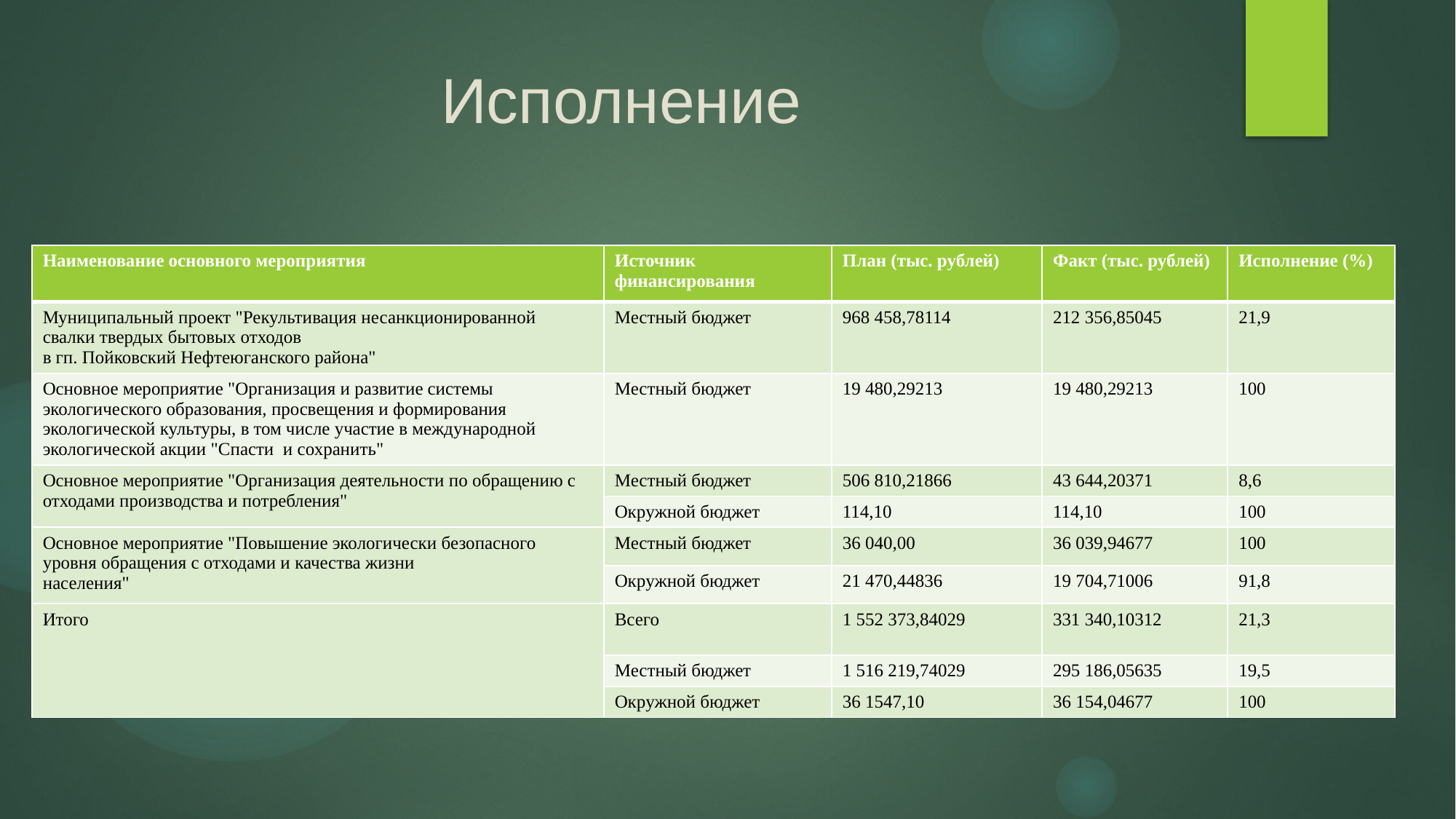

# Исполнение
| Наименование основного мероприятия | Источник финансирования | План (тыс. рублей) | Факт (тыс. рублей) | Исполнение (%) |
| --- | --- | --- | --- | --- |
| Муниципальный проект "Рекультивация несанкционированной свалки твердых бытовых отходов в гп. Пойковский Нефтеюганского района" | Местный бюджет | 968 458,78114 | 212 356,85045 | 21,9 |
| Основное мероприятие "Организация и развитие системы экологического образования, просвещения и формирования экологической культуры, в том числе участие в международной экологической акции "Спасти и сохранить" | Местный бюджет | 19 480,29213 | 19 480,29213 | 100 |
| Основное мероприятие "Организация деятельности по обращению с отходами производства и потребления" | Местный бюджет | 506 810,21866 | 43 644,20371 | 8,6 |
|  | Окружной бюджет | 114,10 | 114,10 | 100 |
| Основное мероприятие "Повышение экологически безопасного уровня обращения с отходами и качества жизни населения" | Местный бюджет | 36 040,00 | 36 039,94677 | 100 |
|  | Окружной бюджет | 21 470,44836 | 19 704,71006 | 91,8 |
| Итого | Всего | 1 552 373,84029 | 331 340,10312 | 21,3 |
|  | Местный бюджет | 1 516 219,74029 | 295 186,05635 | 19,5 |
|  | Окружной бюджет | 36 1547,10 | 36 154,04677 | 100 |